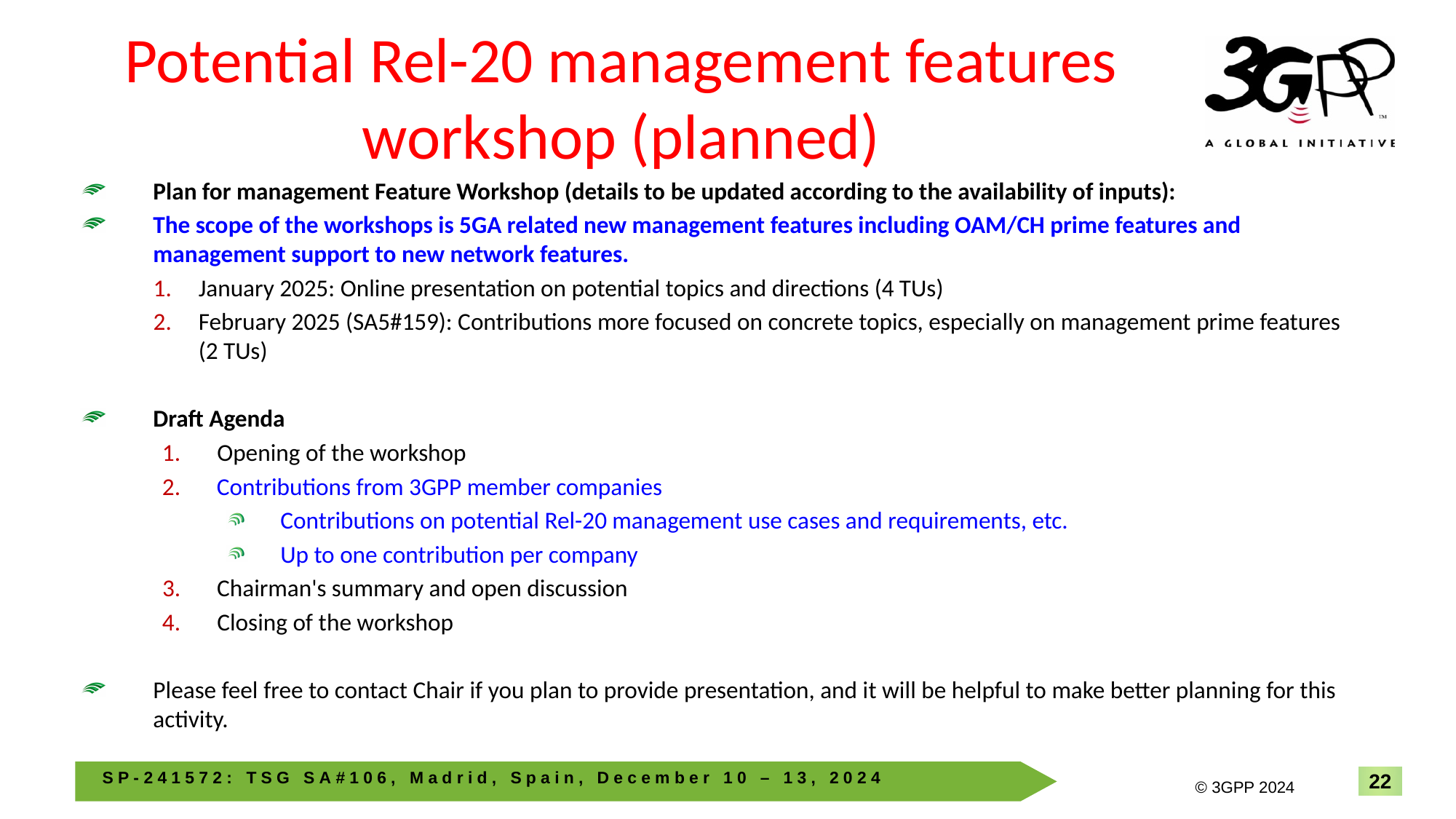

# Potential Rel-20 management features workshop (planned)
Plan for management Feature Workshop (details to be updated according to the availability of inputs):
The scope of the workshops is 5GA related new management features including OAM/CH prime features and management support to new network features.
January 2025: Online presentation on potential topics and directions (4 TUs)
February 2025 (SA5#159): Contributions more focused on concrete topics, especially on management prime features (2 TUs)

Draft Agenda
Opening of the workshop
Contributions from 3GPP member companies
Contributions on potential Rel-20 management use cases and requirements, etc.
Up to one contribution per company
Chairman's summary and open discussion
Closing of the workshop

Please feel free to contact Chair if you plan to provide presentation, and it will be helpful to make better planning for this activity.